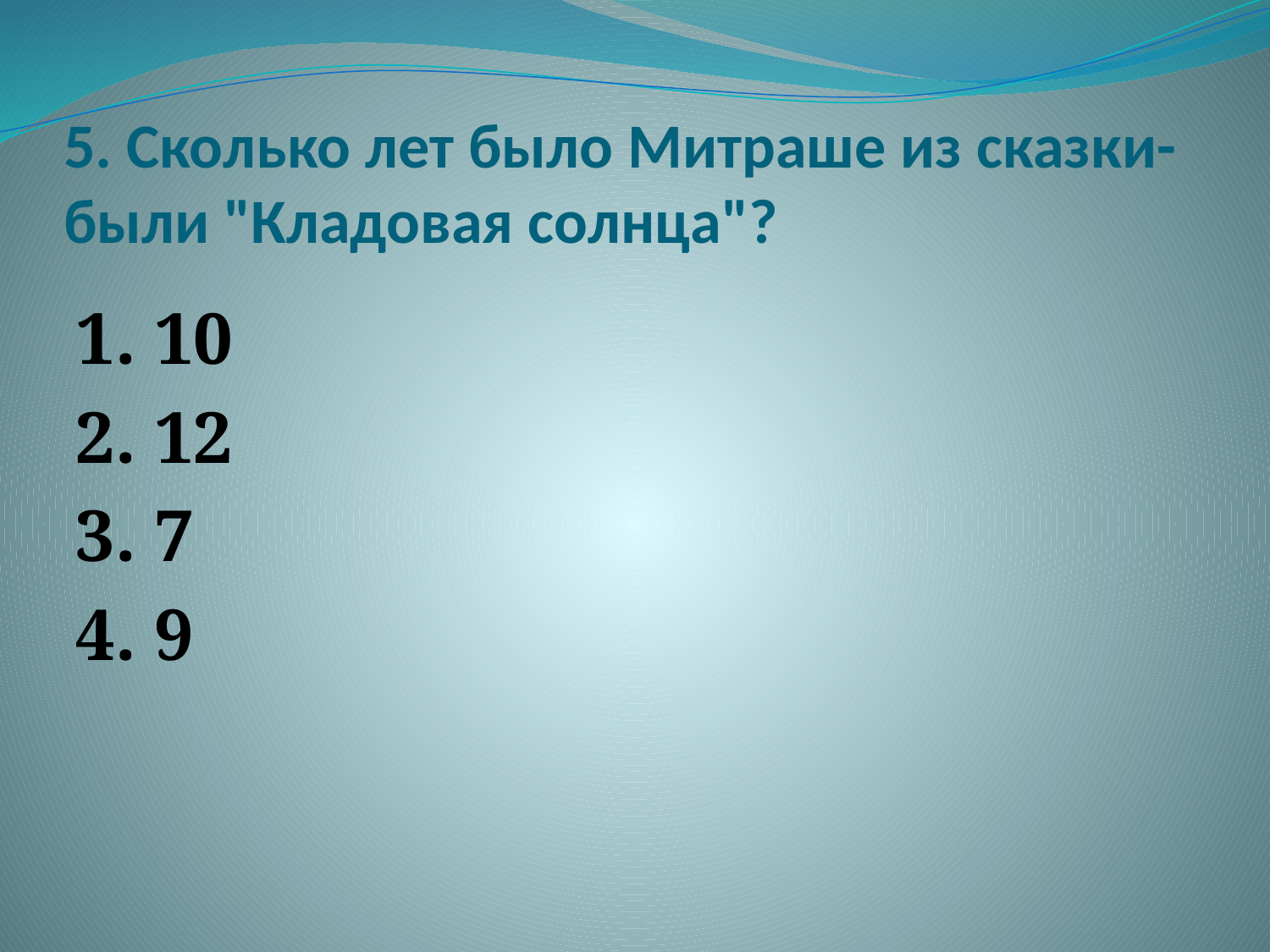

# 5. Сколько лет было Митраше из сказки-были "Кладовая солнца"?
1. 10
2. 12
3. 7
4. 9